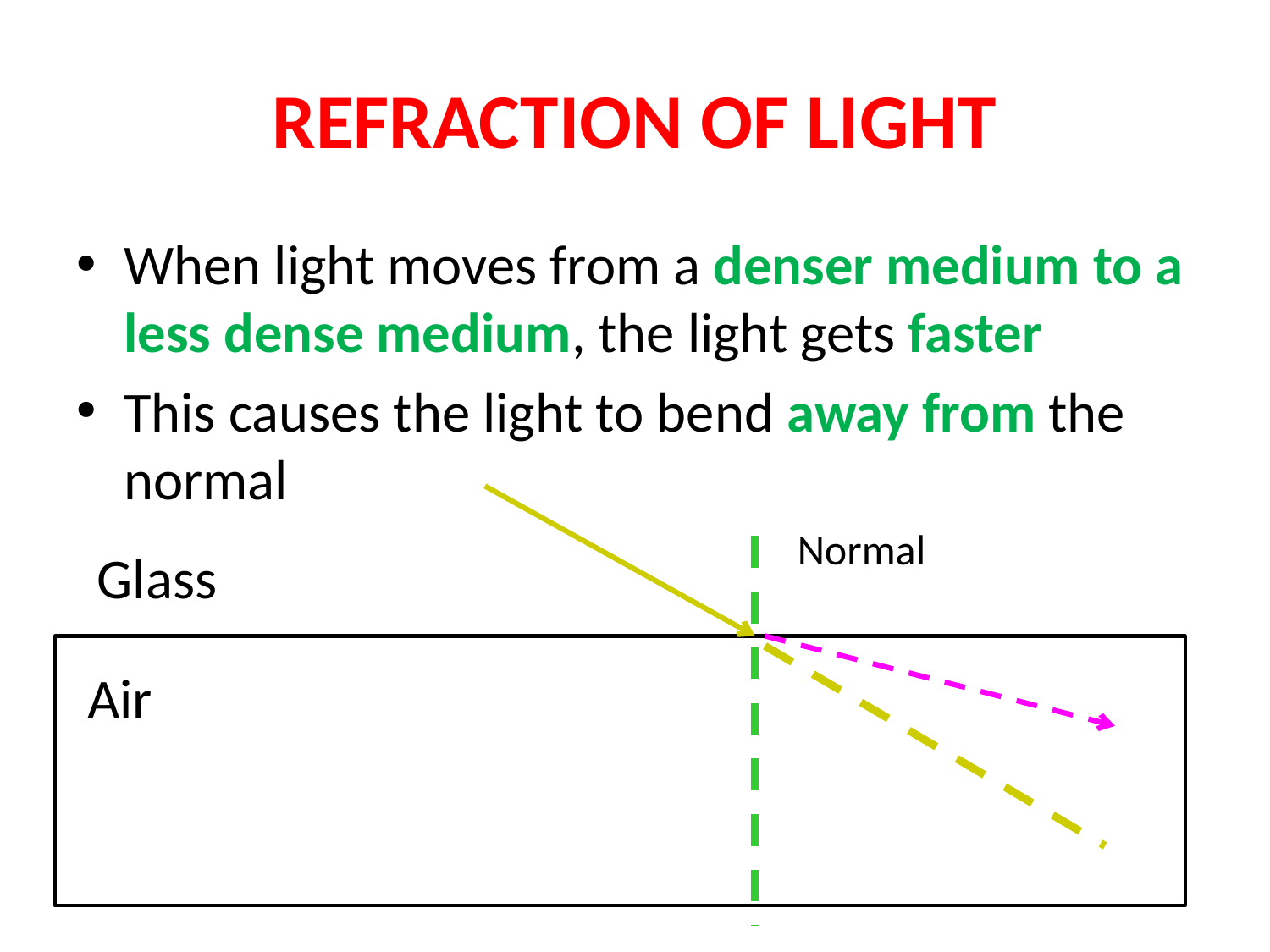

# REFRACTION OF LIGHT
When light moves from a denser medium to a less dense medium, the light gets faster
This causes the light to bend away from the normal
Normal
Glass

Air